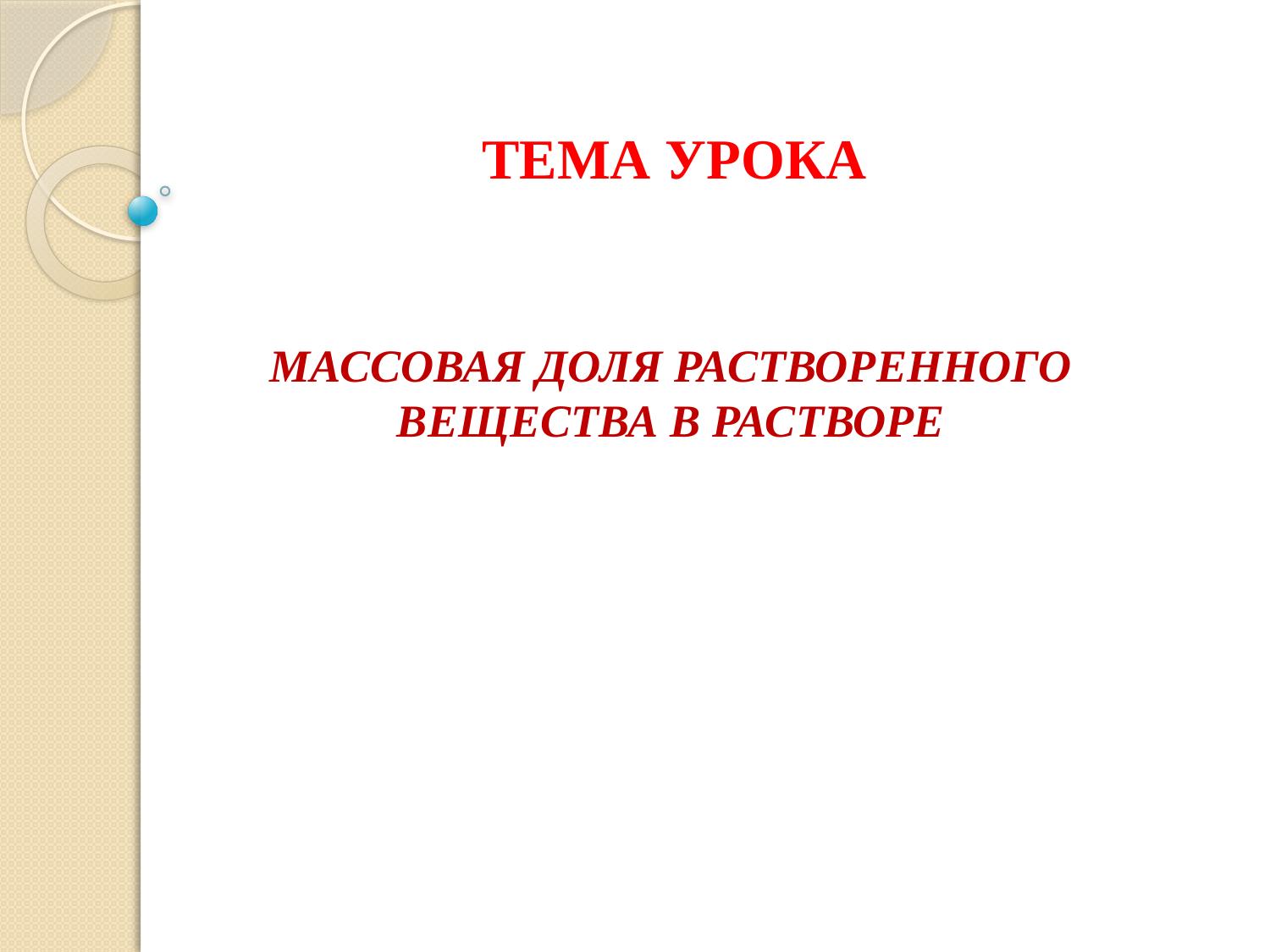

# ТЕМА УРОКА
МАССОВАЯ ДОЛЯ РАСТВОРЕННОГО ВЕЩЕСТВА В РАСТВОРЕ